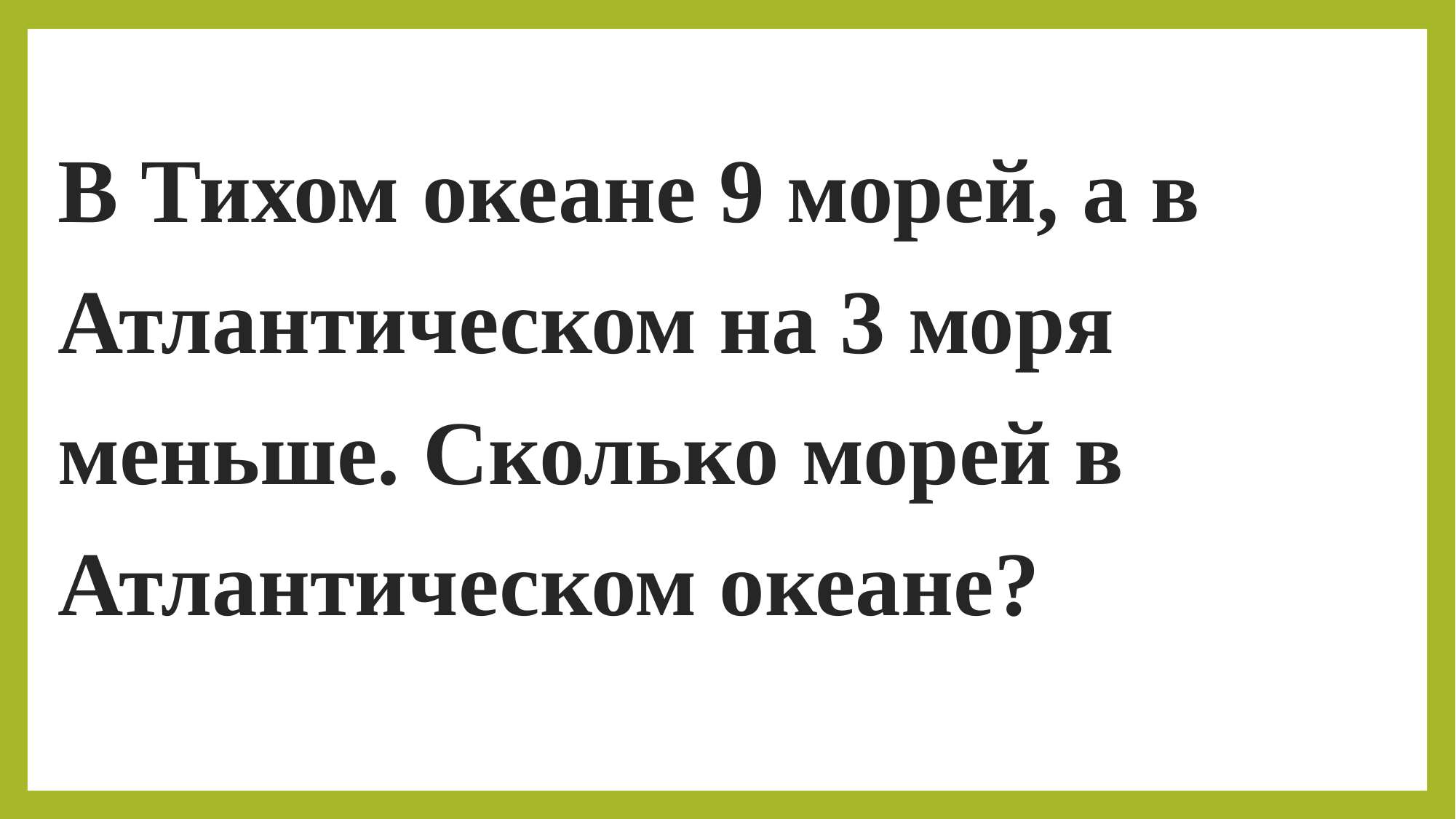

В Тихом океане 9 морей, а в Атлантическом на 3 моря меньше. Сколько морей в Атлантическом океане?